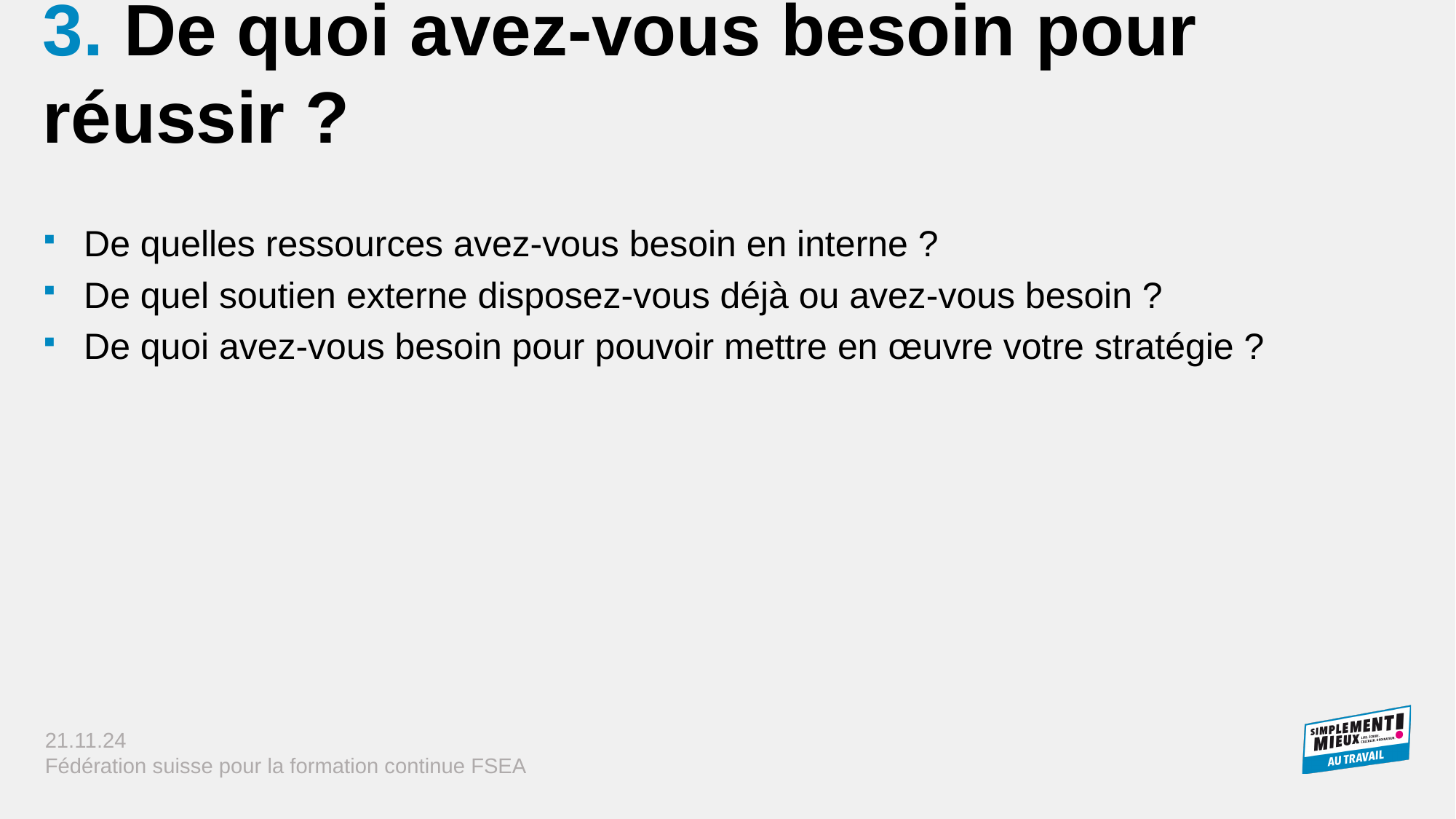

3. De quoi avez-vous besoin pour réussir ?
De quelles ressources avez-vous besoin en interne ?
De quel soutien externe disposez-vous déjà ou avez-vous besoin ?
De quoi avez-vous besoin pour pouvoir mettre en œuvre votre stratégie ?